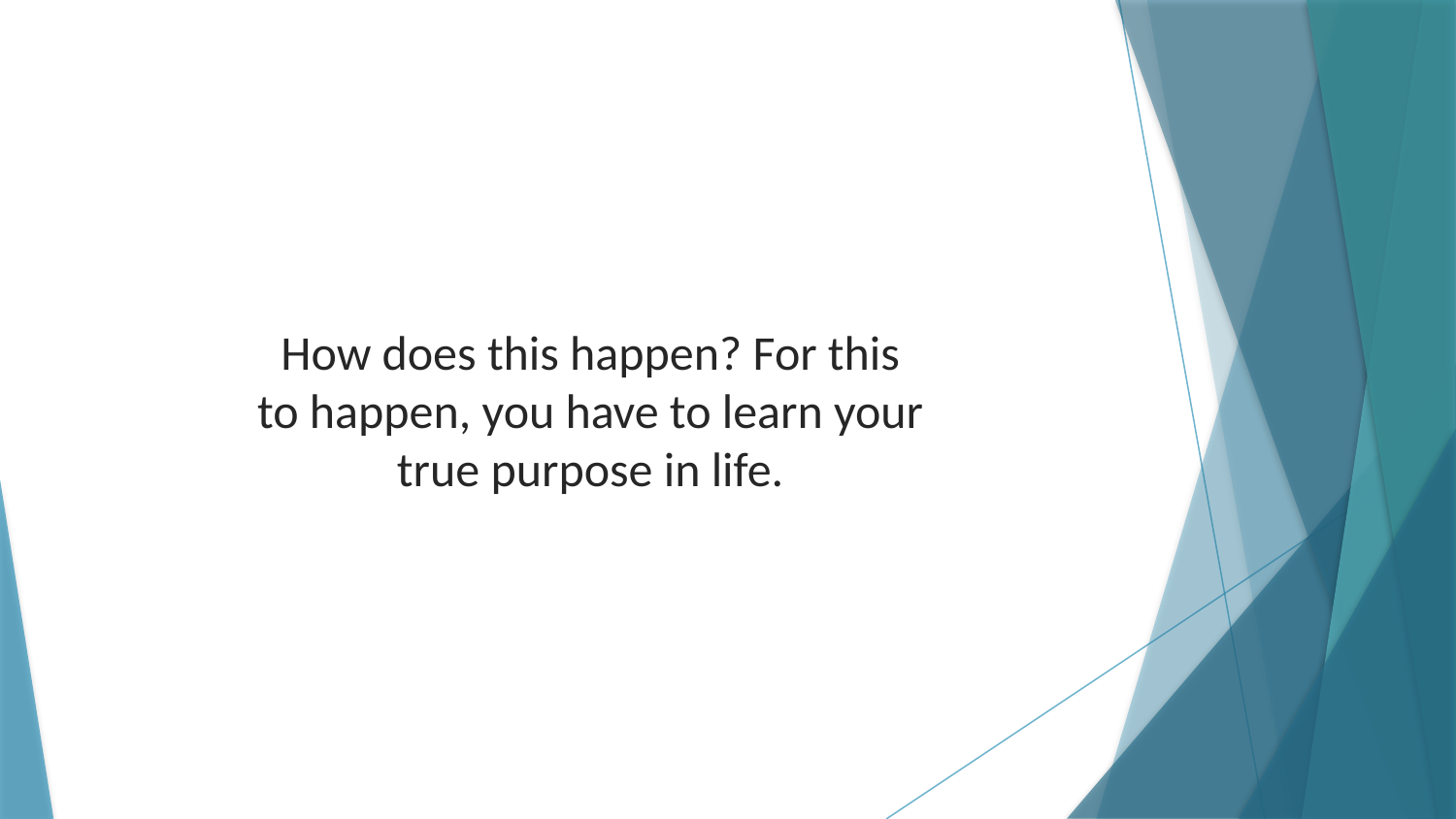

How does this happen? For this
to happen, you have to learn your true purpose in life.